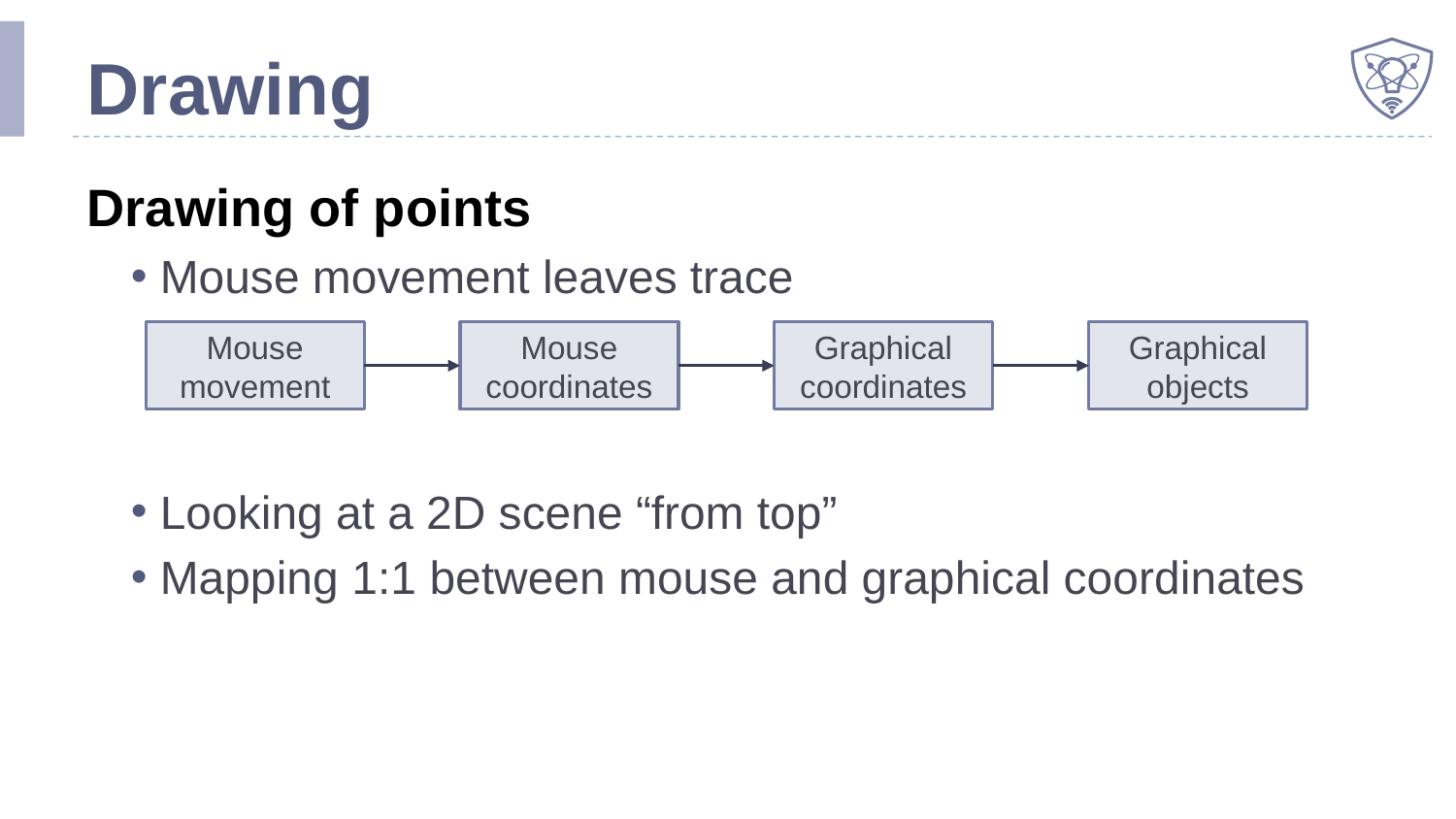

# Drawing
Drawing of points
Mouse movement leaves trace

Looking at a 2D scene “from top”
Mapping 1:1 between mouse and graphical coordinates
Mouse movement
Mouse coordinates
Graphical coordinates
Graphical objects